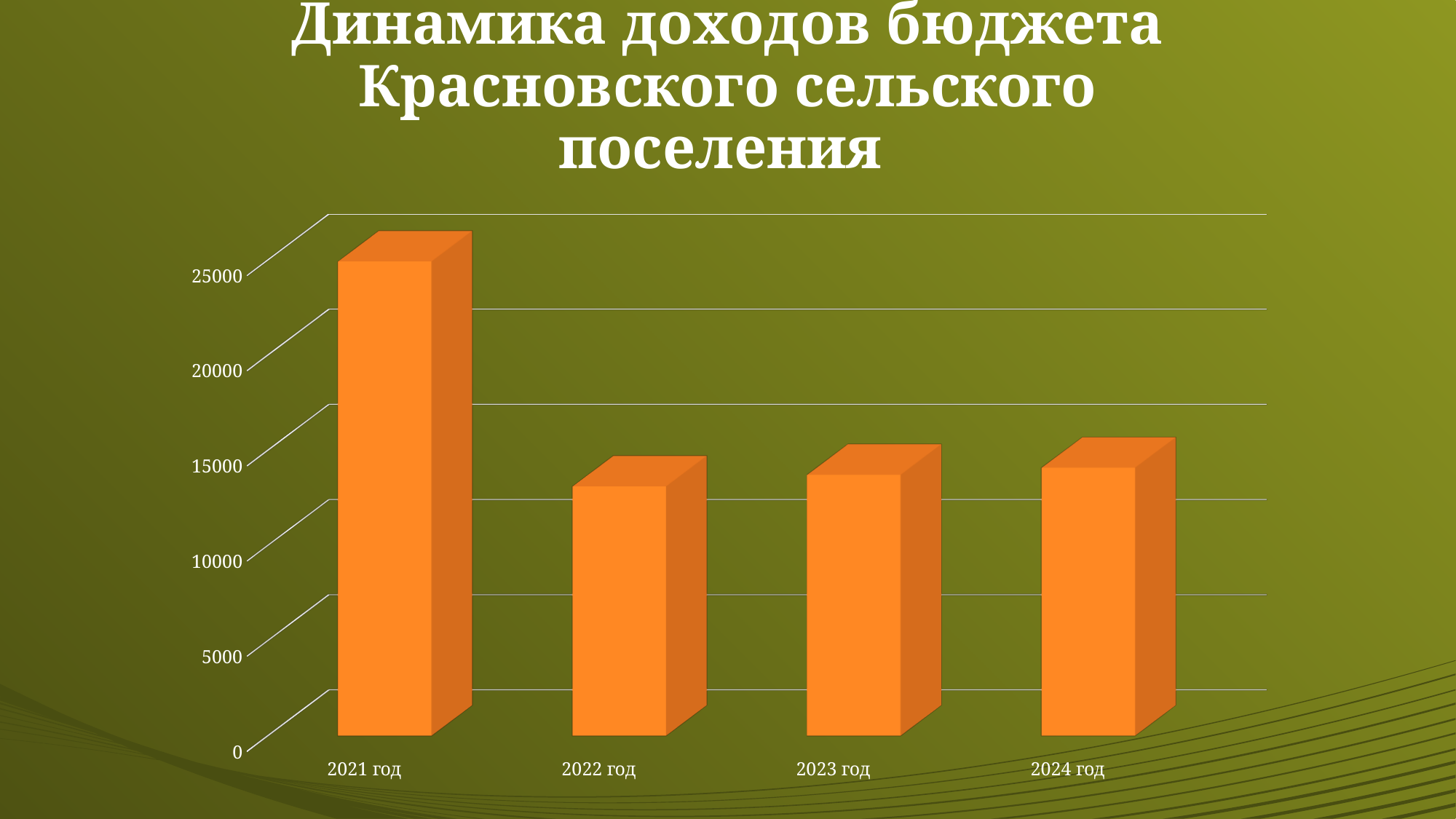

# Динамика доходов бюджета Красновского сельского поселения

[unsupported chart]